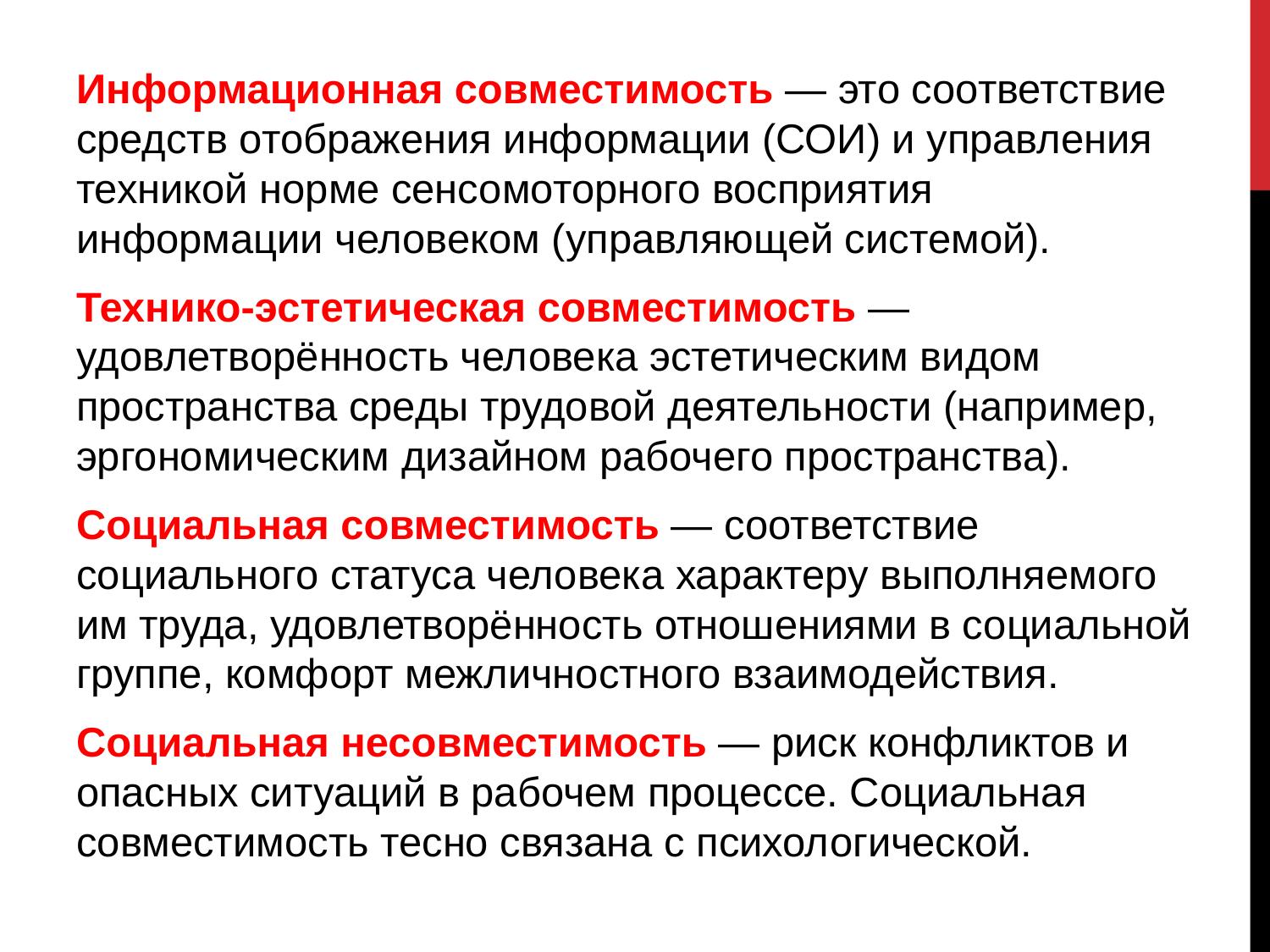

Информационная совместимость — это соответствие средств отображения информации (СОИ) и управления техникой норме сенсомоторного восприятия информации человеком (управляющей системой).
Технико-эстетическая совместимость — удовлетворённость человека эстетическим видом пространства среды трудовой деятельности (например, эргономическим дизайном рабочего пространства).
Социальная совместимость — соответствие социального статуса человека характеру выполняемого им труда, удовлетворённость отношениями в социальной группе, комфорт межличностного взаимодействия.
Социальная несовместимость — риск конфликтов и опасных ситуаций в рабочем процессе. Социальная совместимость тесно связана с психологической.